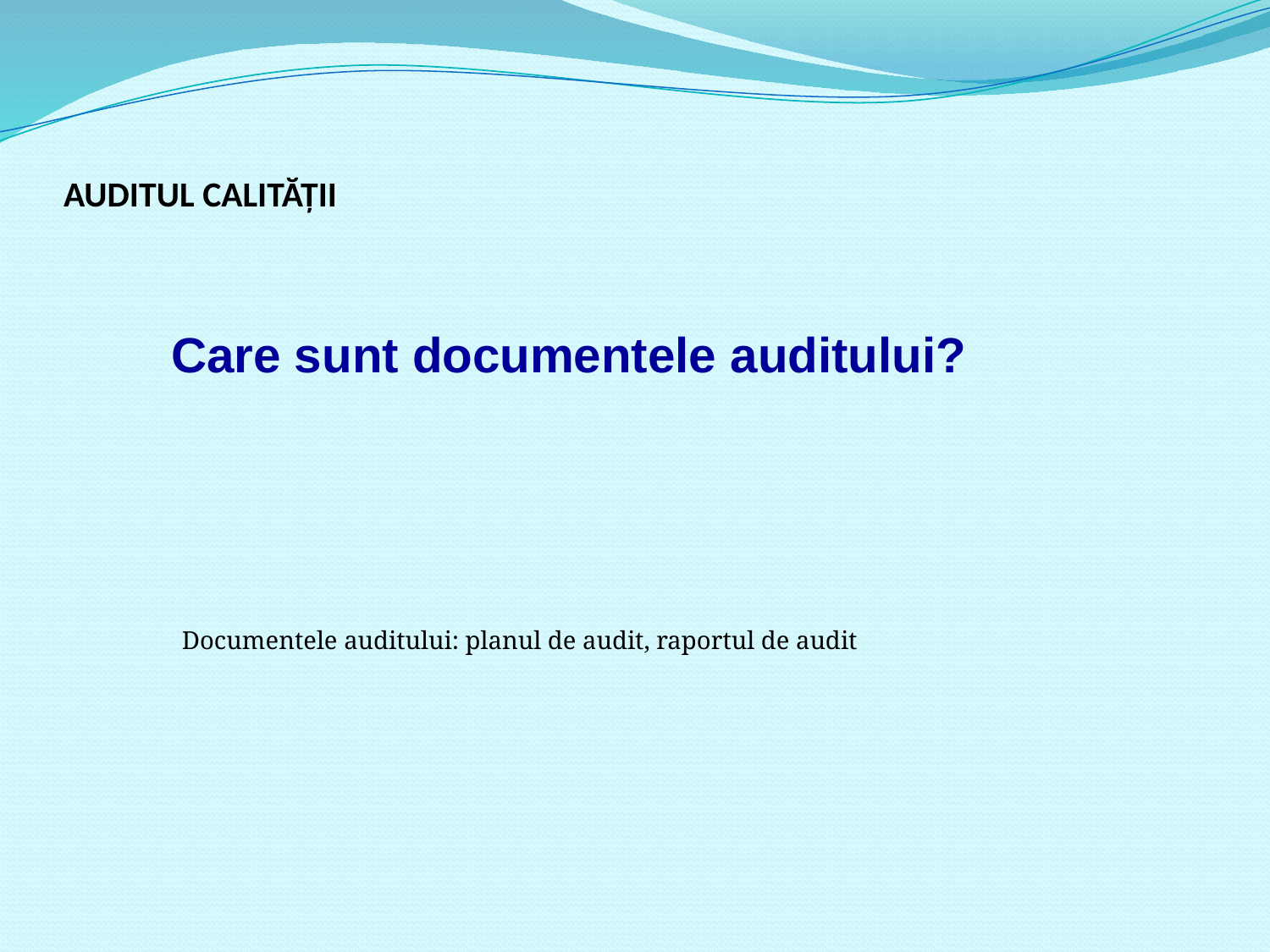

# AUDITUL CALITĂŢII
Care sunt documentele auditului?
Documentele auditului: planul de audit, raportul de audit